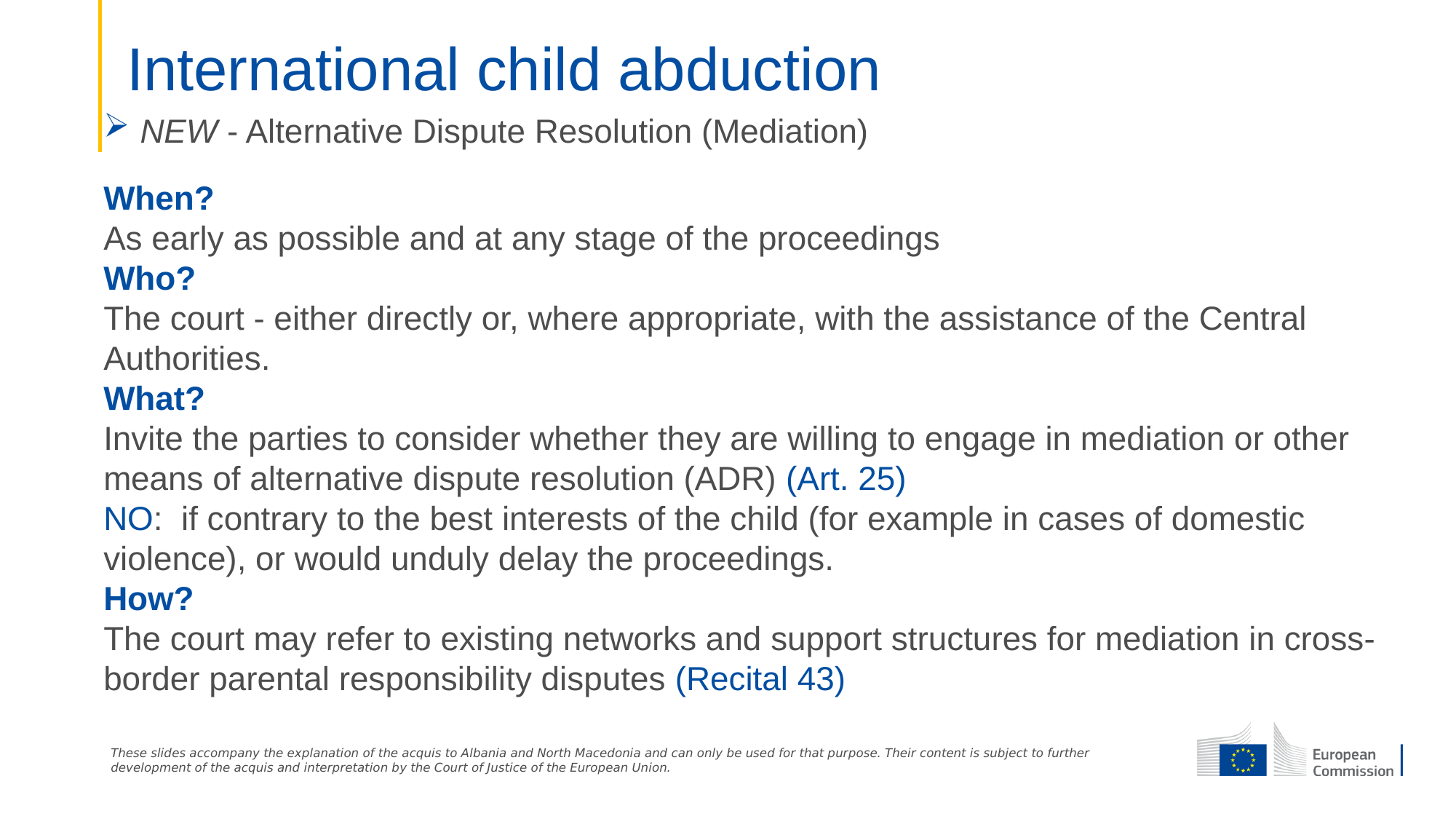

# International child abduction
 NEW - Alternative Dispute Resolution (Mediation)
When?
As early as possible and at any stage of the proceedings
Who?
The court - either directly or, where appropriate, with the assistance of the Central Authorities.
What?
Invite the parties to consider whether they are willing to engage in mediation or other means of alternative dispute resolution (ADR) (Art. 25)
NO:  if contrary to the best interests of the child (for example in cases of domestic violence), or would unduly delay the proceedings.
How?
The court may refer to existing networks and support structures for mediation in cross-border parental responsibility disputes (Recital 43)